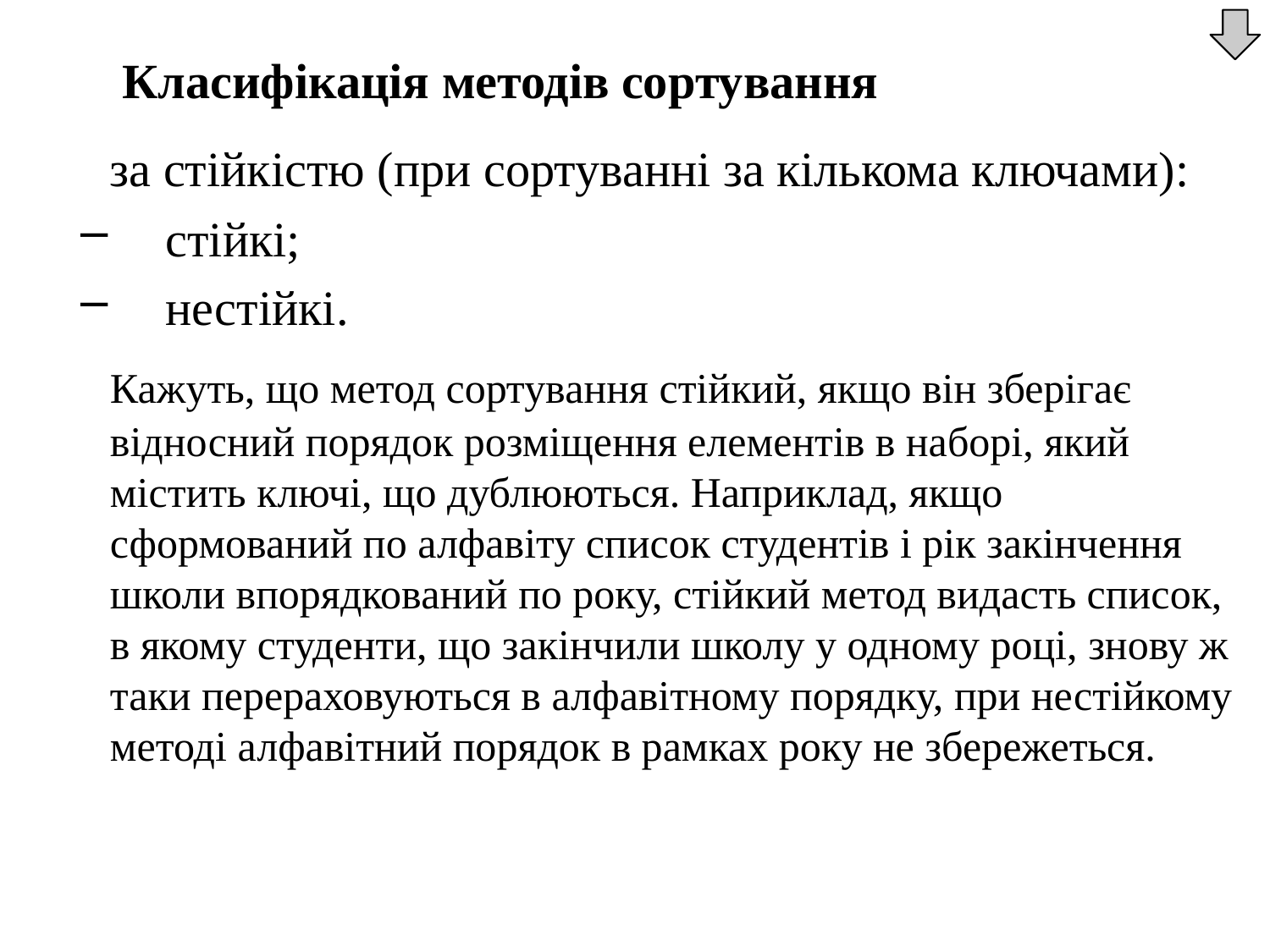

Класифікація методів сортування

	за стійкістю (при сортуванні за кількома ключами):
стійкі;
нестійкі.
	Кажуть, що метод сортування стійкий, якщо він зберігає відносний порядок розміщення елементів в наборі, який містить ключі, що дублюються. Наприклад, якщо сформований по алфавіту список студентів і рік закінчення школи впорядкований по року, стійкий метод видасть список, в якому студенти, що закінчили школу у одному році, знову ж таки перераховуються в алфавітному порядку, при нестійкому методі алфавітний порядок в рамках року не збережеться.